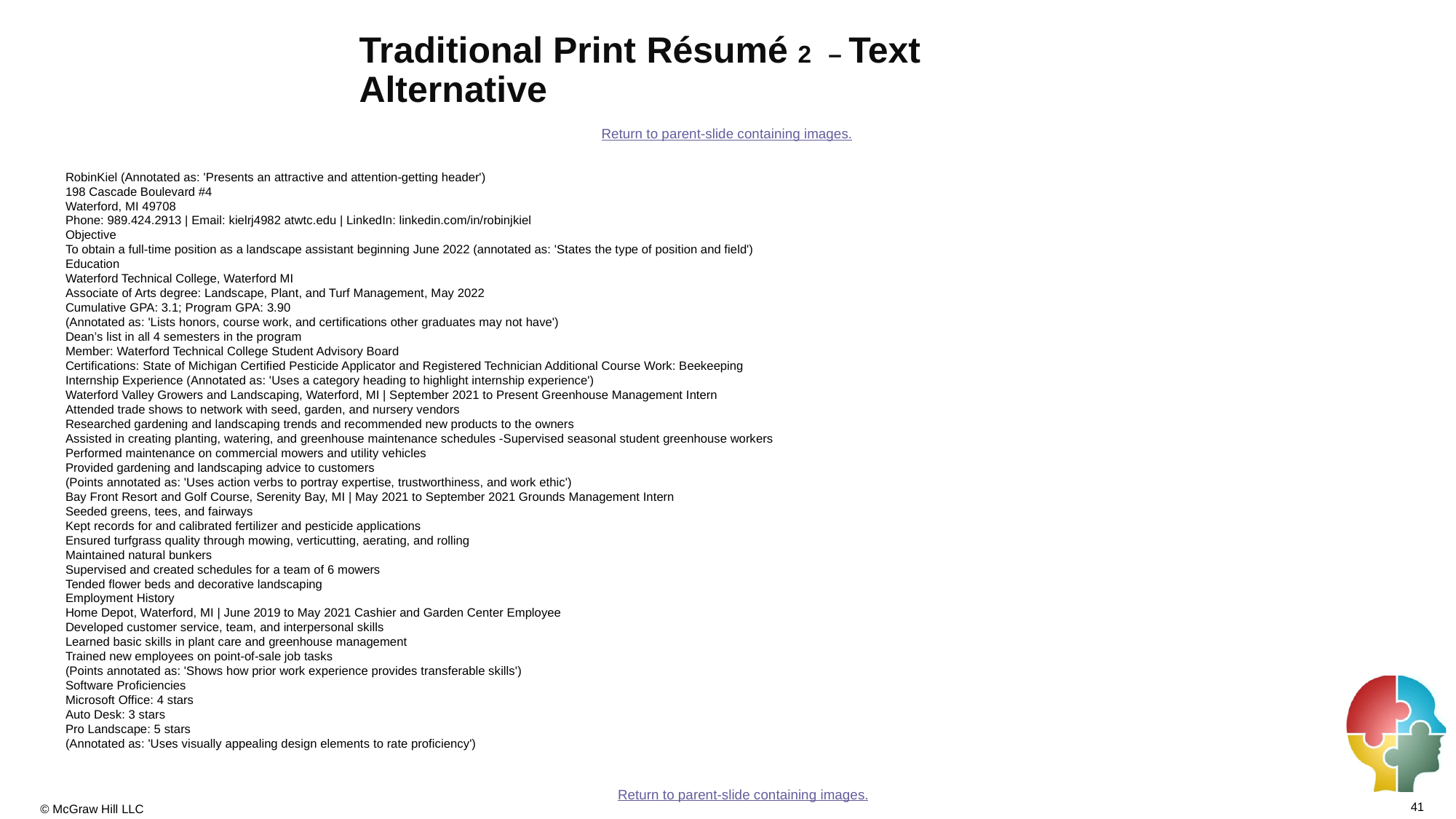

# Traditional Print Résumé 2  – Text Alternative
Return to parent-slide containing images.
RobinKiel (Annotated as: 'Presents an attractive and attention-getting header')
198 Cascade Boulevard #4
Waterford, MI 49708
Phone: 989.424.2913 | Email: kielrj4982 atwtc.edu | LinkedIn: linkedin.com/in/robinjkiel
Objective
To obtain a full-time position as a landscape assistant beginning June 2022 (annotated as: 'States the type of position and field')
Education
Waterford Technical College, Waterford MI
Associate of Arts degree: Landscape, Plant, and Turf Management, May 2022
Cumulative GPA: 3.1; Program GPA: 3.90
(Annotated as: 'Lists honors, course work, and certifications other graduates may not have')
Dean’s list in all 4 semesters in the program
Member: Waterford Technical College Student Advisory Board
Certifications: State of Michigan Certified Pesticide Applicator and Registered Technician Additional Course Work: Beekeeping
Internship Experience (Annotated as: 'Uses a category heading to highlight internship experience')
Waterford Valley Growers and Landscaping, Waterford, MI | September 2021 to Present Greenhouse Management Intern
Attended trade shows to network with seed, garden, and nursery vendors
Researched gardening and landscaping trends and recommended new products to the owners
Assisted in creating planting, watering, and greenhouse maintenance schedules -Supervised seasonal student greenhouse workers
Performed maintenance on commercial mowers and utility vehicles
Provided gardening and landscaping advice to customers
(Points annotated as: 'Uses action verbs to portray expertise, trustworthiness, and work ethic')
Bay Front Resort and Golf Course, Serenity Bay, MI | May 2021 to September 2021 Grounds Management Intern
Seeded greens, tees, and fairways
Kept records for and calibrated fertilizer and pesticide applications
Ensured turfgrass quality through mowing, verticutting, aerating, and rolling
Maintained natural bunkers
Supervised and created schedules for a team of 6 mowers
Tended flower beds and decorative landscaping
Employment History
Home Depot, Waterford, MI | June 2019 to May 2021 Cashier and Garden Center Employee
Developed customer service, team, and interpersonal skills
Learned basic skills in plant care and greenhouse management
Trained new employees on point-of-sale job tasks
(Points annotated as: 'Shows how prior work experience provides transferable skills')
Software Proficiencies
Microsoft Office: 4 stars
Auto Desk: 3 stars
Pro Landscape: 5 stars
(Annotated as: 'Uses visually appealing design elements to rate proficiency')
Return to parent-slide containing images.
41